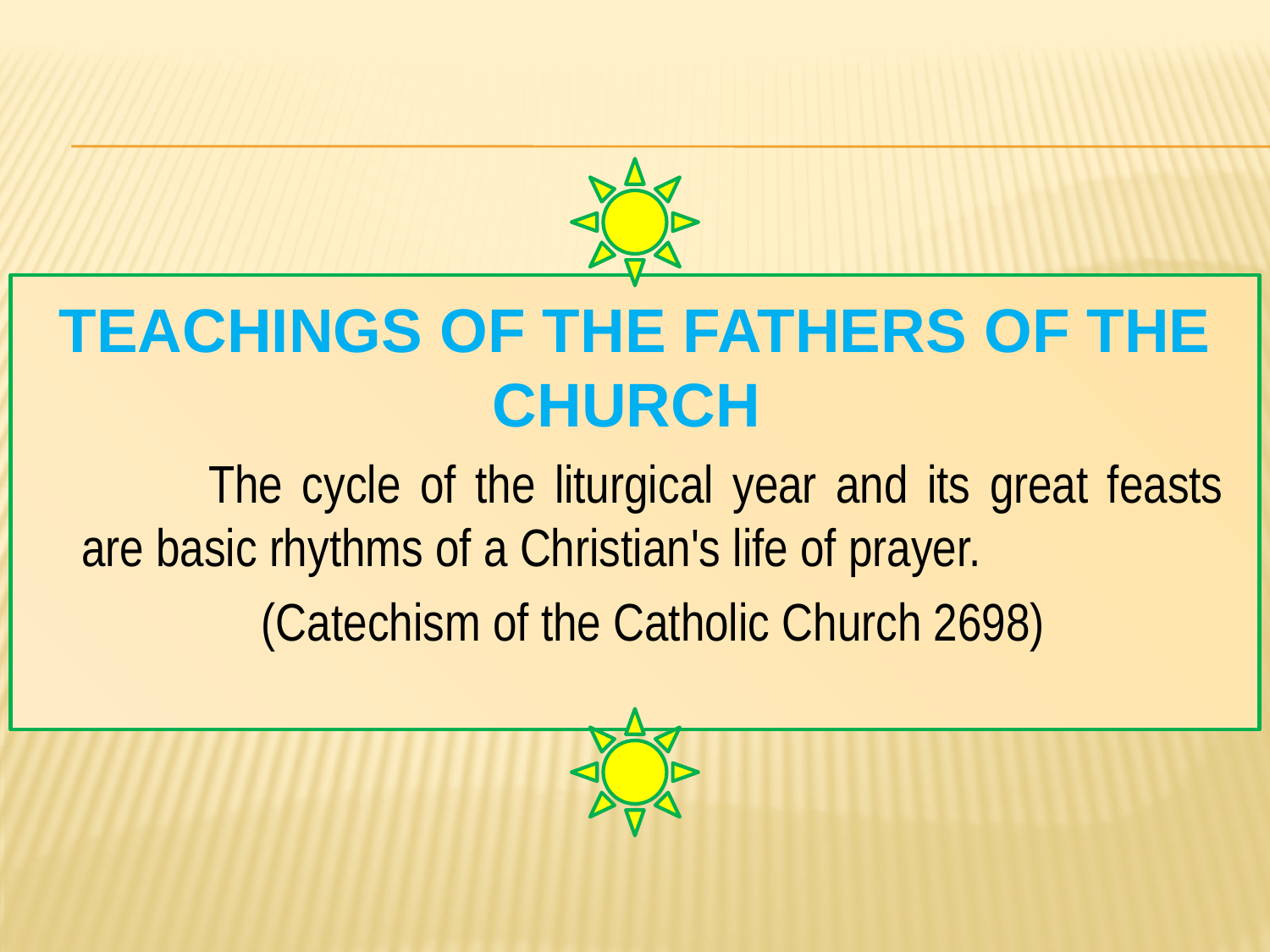

# Teachings of the Fathers of the Church
	The cycle of the liturgical year and its great feasts are basic rhythms of a Christian's life of prayer.
(Catechism of the Catholic Church 2698)